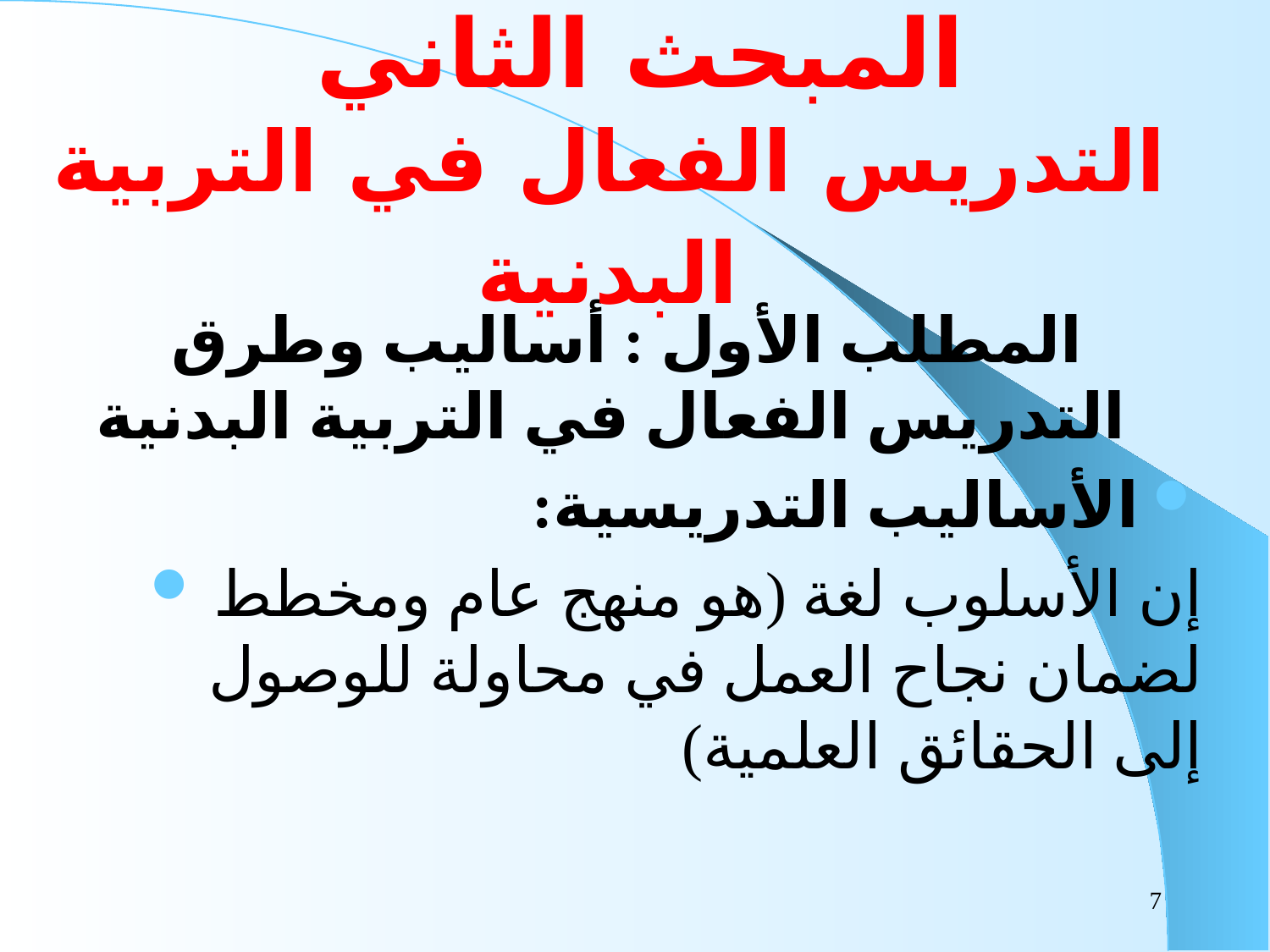

المبحث الثاني
 التدريس الفعال في التربية البدنية
 المطلب الأول : أساليب وطرق التدريس الفعال في التربية البدنية
الأساليب التدريسية:
إن الأسلوب لغة (هو منهج عام ومخطط لضمان نجاح العمل في محاولة للوصول إلى الحقائق العلمية)
7